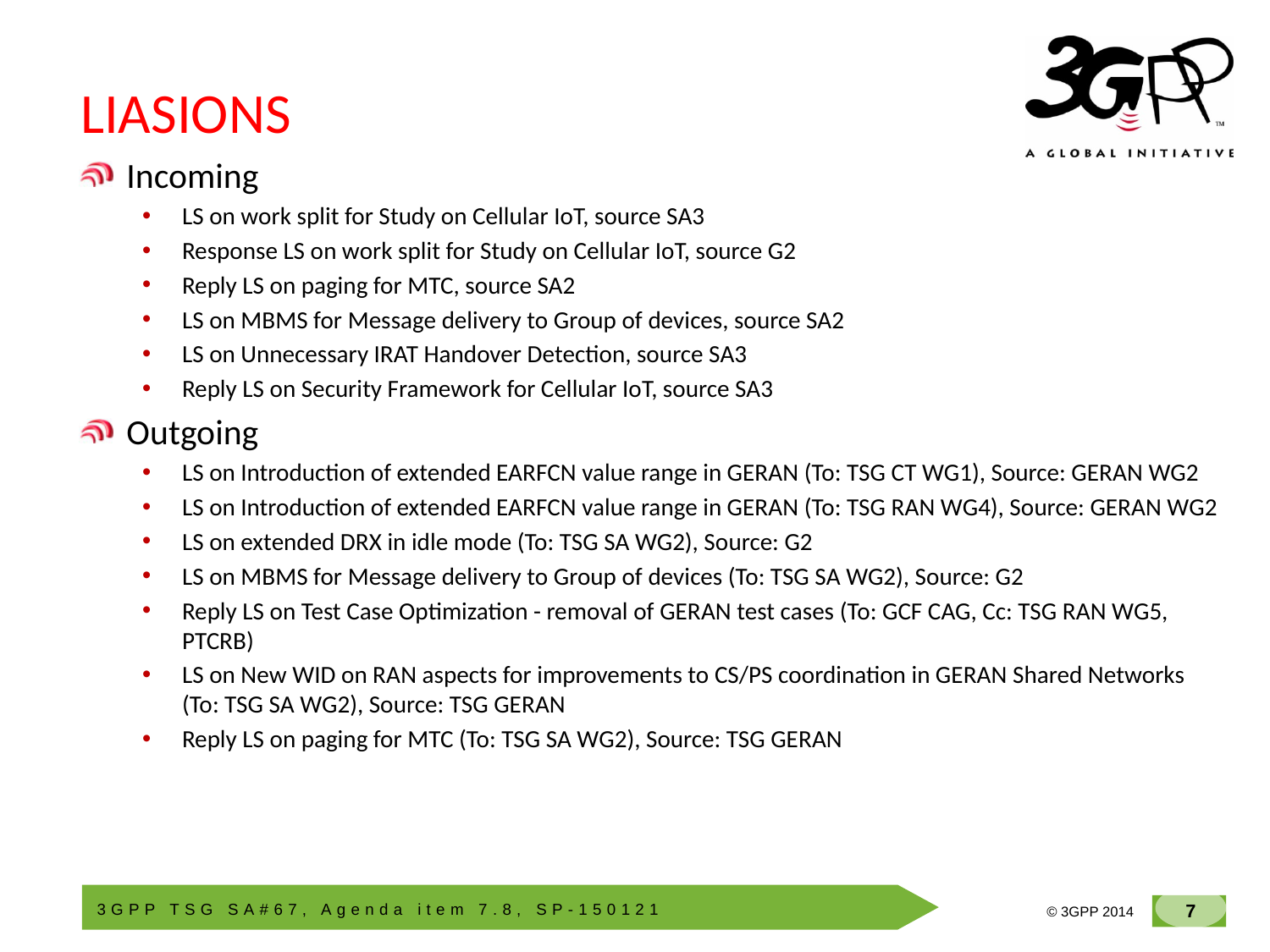

# LIASIONS
Incoming
LS on work split for Study on Cellular IoT, source SA3
Response LS on work split for Study on Cellular IoT, source G2
Reply LS on paging for MTC, source SA2
LS on MBMS for Message delivery to Group of devices, source SA2
LS on Unnecessary IRAT Handover Detection, source SA3
Reply LS on Security Framework for Cellular IoT, source SA3
Outgoing
LS on Introduction of extended EARFCN value range in GERAN (To: TSG CT WG1), Source: GERAN WG2
LS on Introduction of extended EARFCN value range in GERAN (To: TSG RAN WG4), Source: GERAN WG2
LS on extended DRX in idle mode (To: TSG SA WG2), Source: G2
LS on MBMS for Message delivery to Group of devices (To: TSG SA WG2), Source: G2
Reply LS on Test Case Optimization - removal of GERAN test cases (To: GCF CAG, Cc: TSG RAN WG5, PTCRB)
LS on New WID on RAN aspects for improvements to CS/PS coordination in GERAN Shared Networks (To: TSG SA WG2), Source: TSG GERAN
Reply LS on paging for MTC (To: TSG SA WG2), Source: TSG GERAN